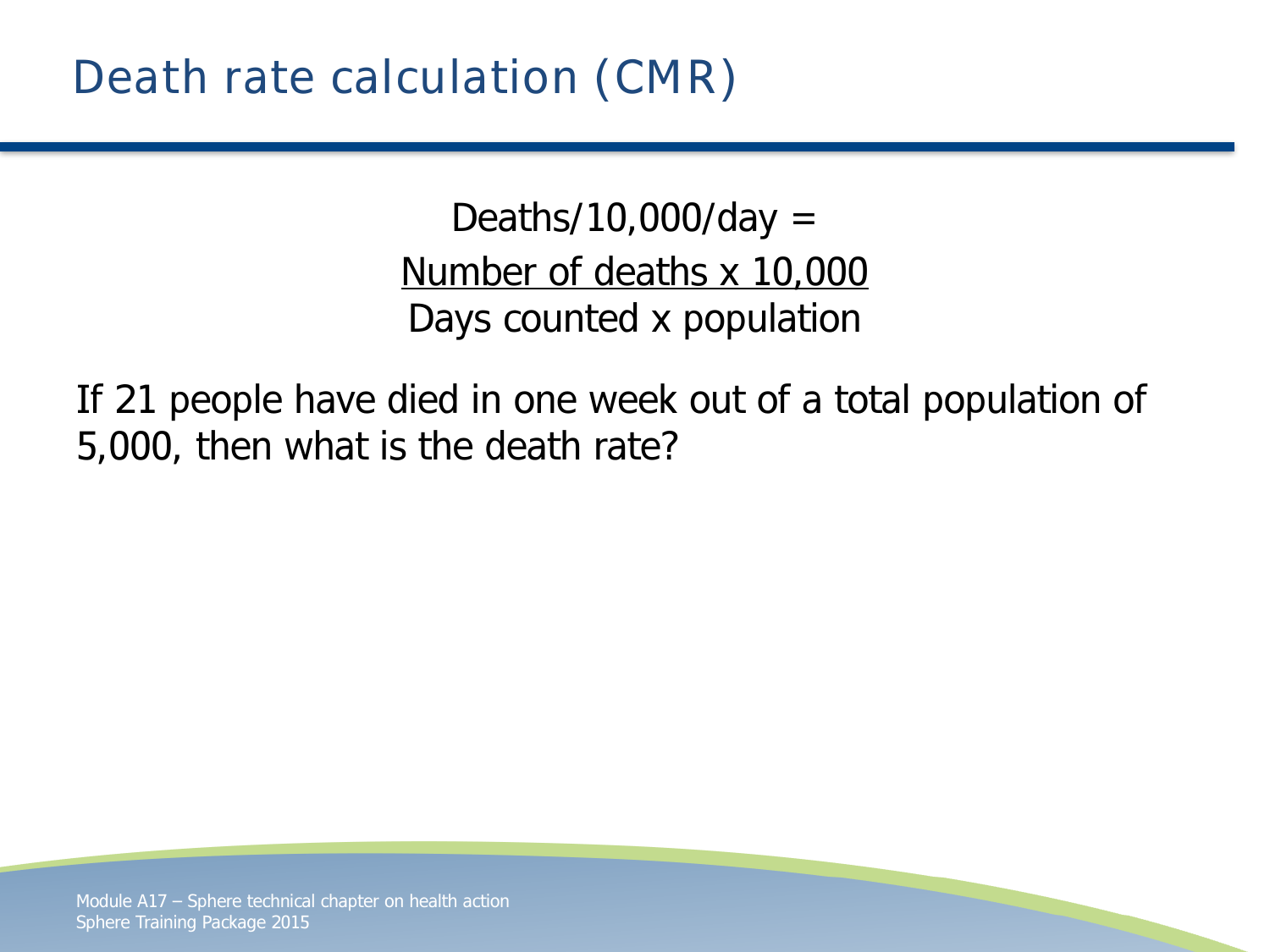

# Death rate calculation (CMR)
Deaths/10,000/day =
Number of deaths x 10,000
Days counted x population
If 21 people have died in one week out of a total population of 5,000, then what is the death rate?
Module A17 – Sphere technical chapter on health action
Sphere Training Package 2015